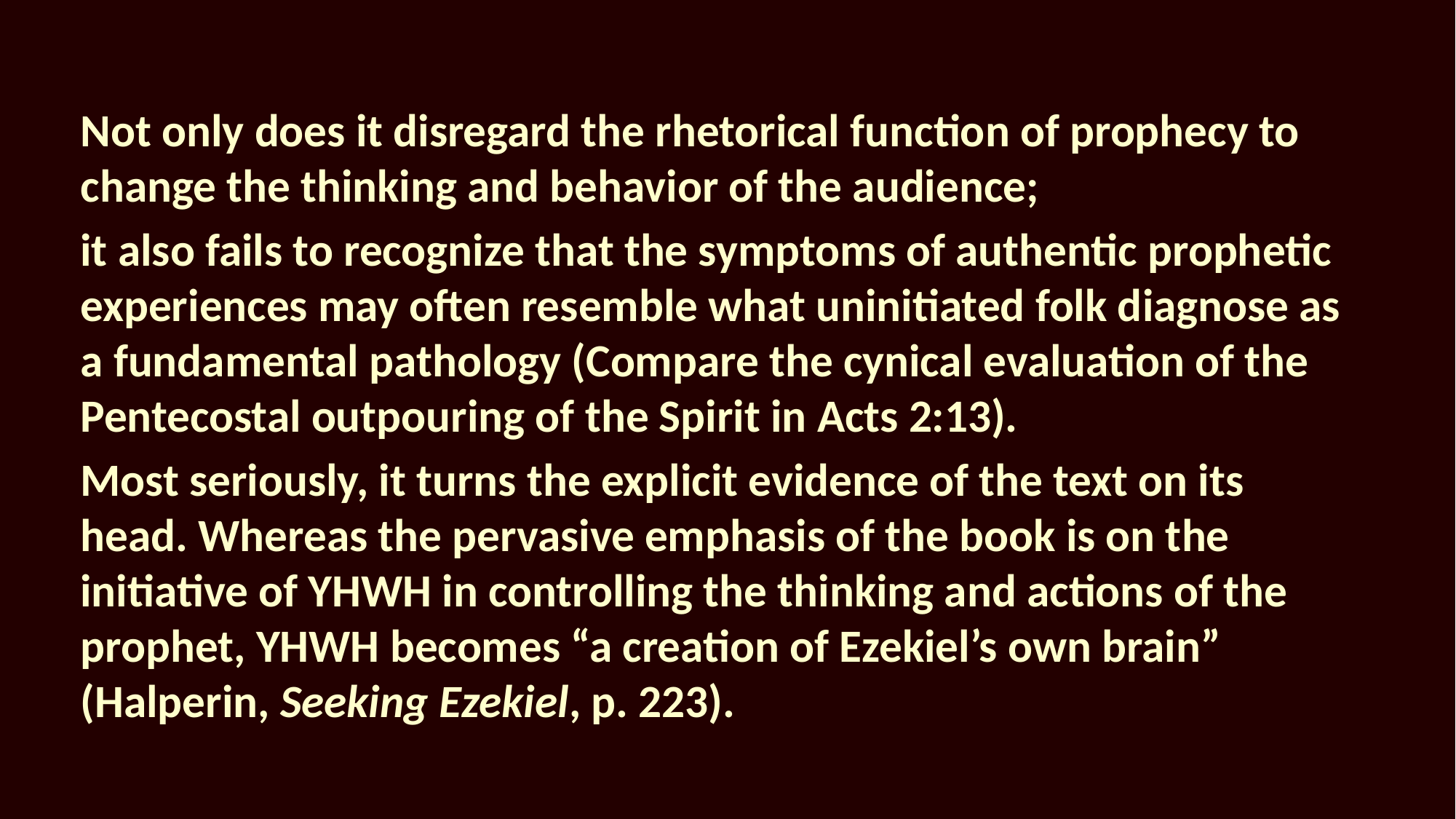

Not only does it disregard the rhetorical function of prophecy to change the thinking and behavior of the audience;
it also fails to recognize that the symptoms of authentic prophetic experiences may often resemble what uninitiated folk diagnose as a fundamental pathology (Compare the cynical evaluation of the Pentecostal outpouring of the Spirit in Acts 2:13).
Most seriously, it turns the explicit evidence of the text on its head. Whereas the pervasive emphasis of the book is on the initiative of YHWH in controlling the thinking and actions of the prophet, YHWH becomes “a creation of Ezekiel’s own brain” (Halperin, Seeking Ezekiel, p. 223).